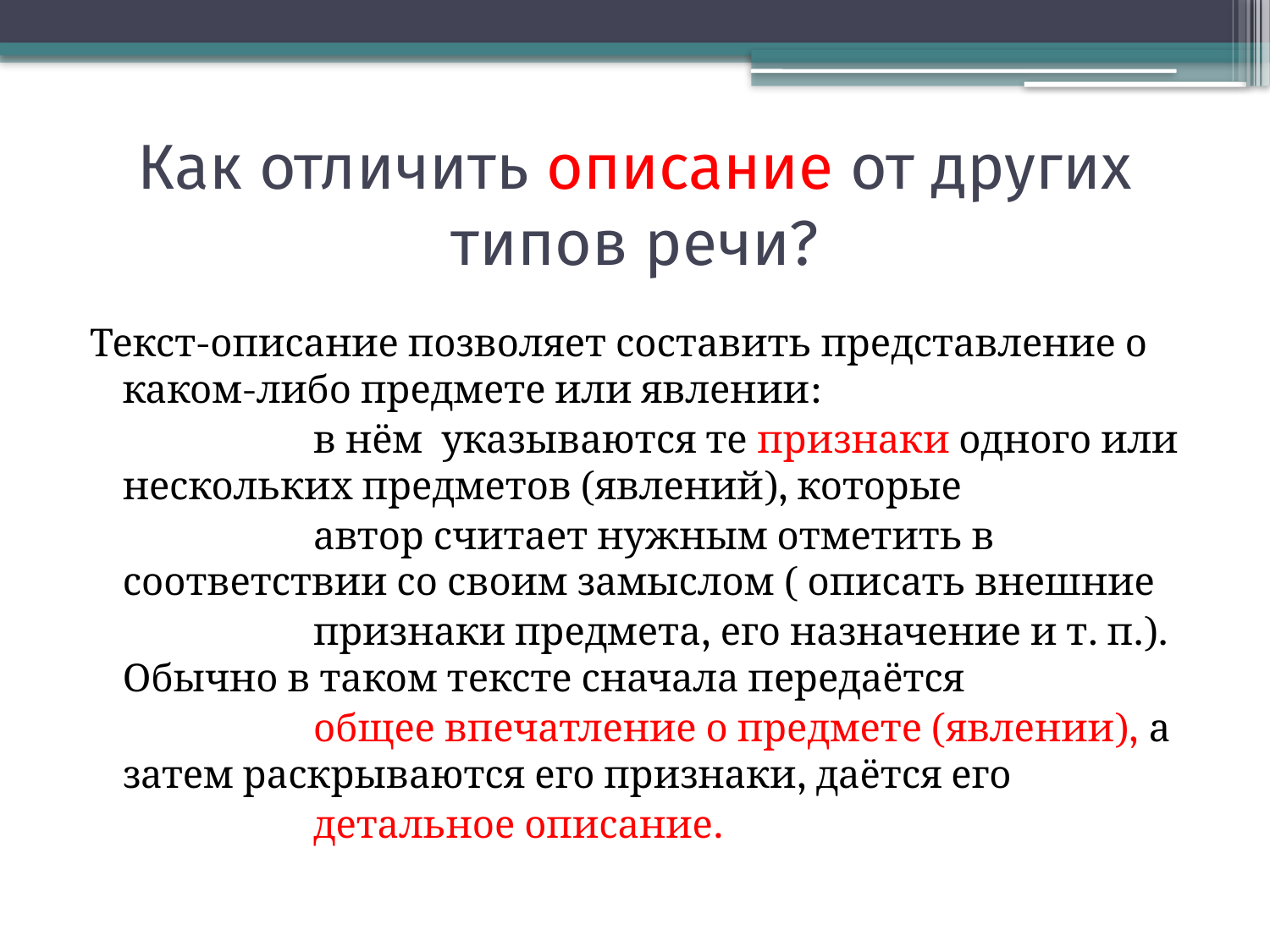

# Как отличить описание от других типов речи?
Текст-описание позволяет составить представление о каком-либо предмете или явлении:
                        в нём  указываются те признаки одного или нескольких предметов (явлений), которые
                        автор считает нужным отметить в соответствии со своим замыслом ( описать внешние
                        признаки предмета, его назначение и т. п.). Обычно в таком тексте сначала передаётся
                        общее впечатление о предмете (явлении), а затем раскрываются его признаки, даётся его
                        детальное описание.